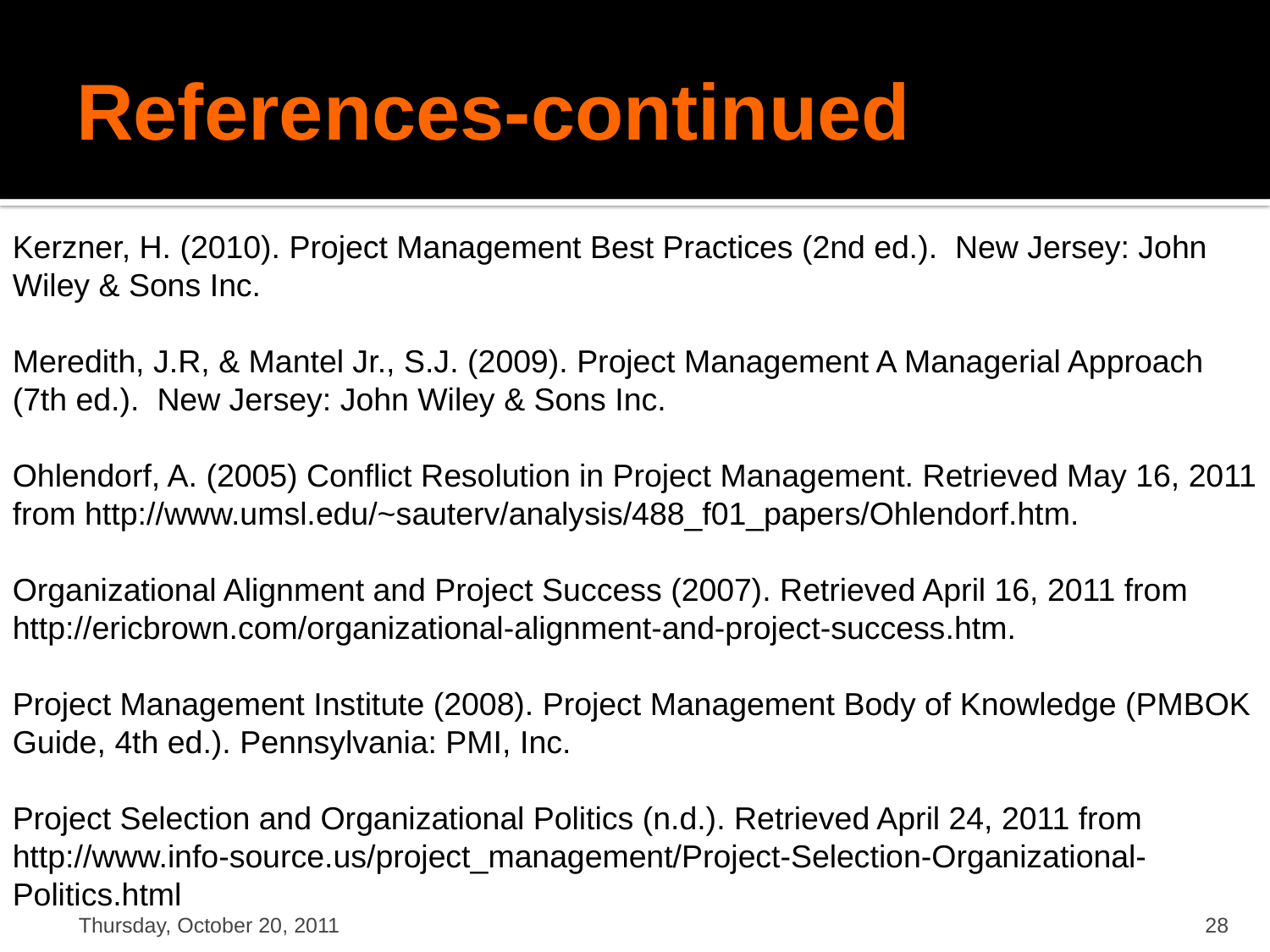

# References-continued
Kerzner, H. (2010). Project Management Best Practices (2nd ed.).  New Jersey: John Wiley & Sons Inc.

Meredith, J.R, & Mantel Jr., S.J. (2009). Project Management A Managerial Approach (7th ed.).  New Jersey: John Wiley & Sons Inc.

Ohlendorf, A. (2005) Conflict Resolution in Project Management. Retrieved May 16, 2011 from http://www.umsl.edu/~sauterv/analysis/488_f01_papers/Ohlendorf.htm.

Organizational Alignment and Project Success (2007). Retrieved April 16, 2011 from http://ericbrown.com/organizational-alignment-and-project-success.htm.

Project Management Institute (2008). Project Management Body of Knowledge (PMBOK Guide, 4th ed.). Pennsylvania: PMI, Inc.

Project Selection and Organizational Politics (n.d.). Retrieved April 24, 2011 from http://www.info-source.us/project_management/Project-Selection-Organizational-Politics.html

.

Thursday, October 20, 2011
28